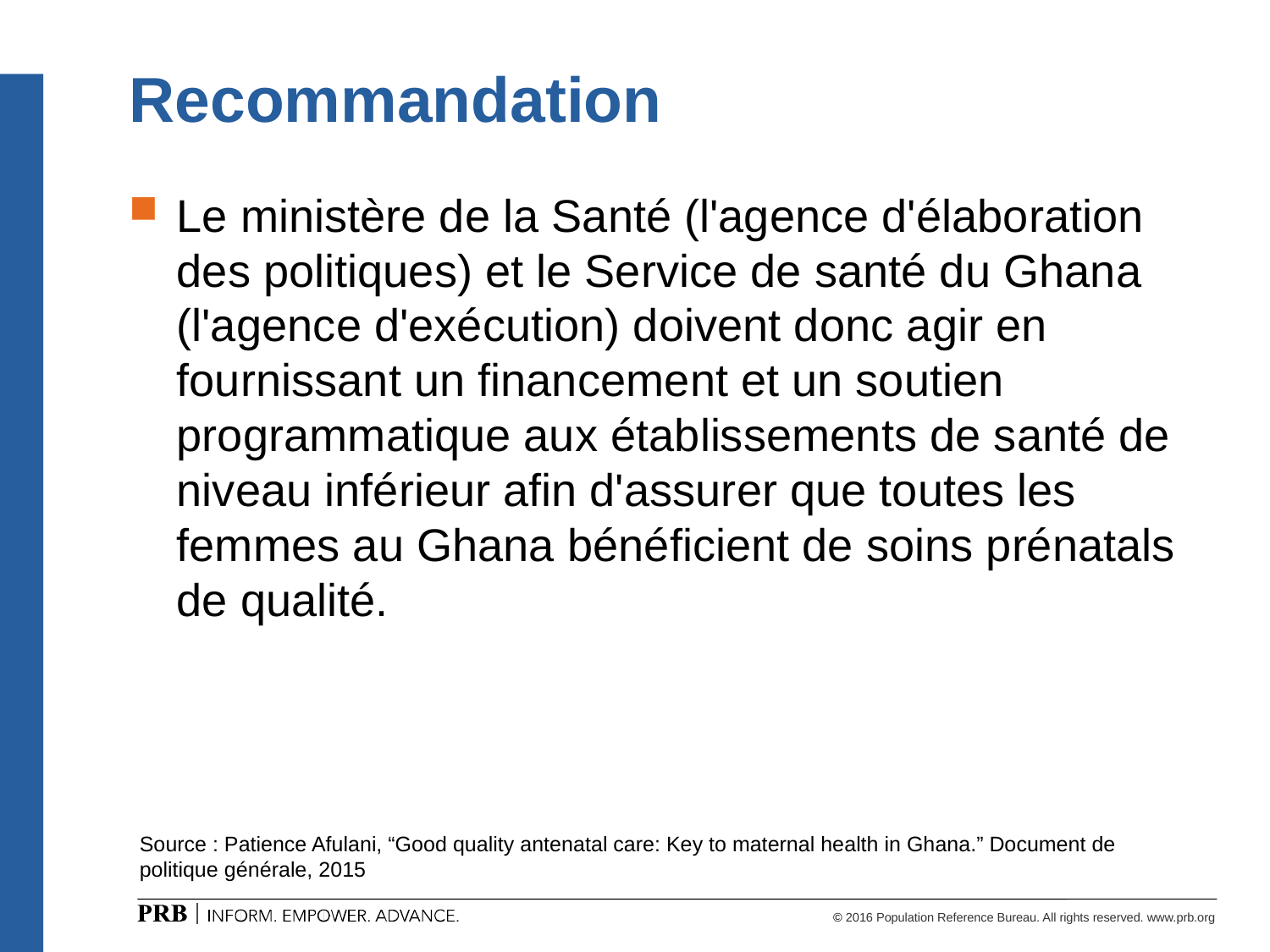

# Recommandation
Le ministère de la Santé (l'agence d'élaboration des politiques) et le Service de santé du Ghana (l'agence d'exécution) doivent donc agir en fournissant un financement et un soutien programmatique aux établissements de santé de niveau inférieur afin d'assurer que toutes les femmes au Ghana bénéficient de soins prénatals de qualité.
Source : Patience Afulani, “Good quality antenatal care: Key to maternal health in Ghana.” Document de politique générale, 2015